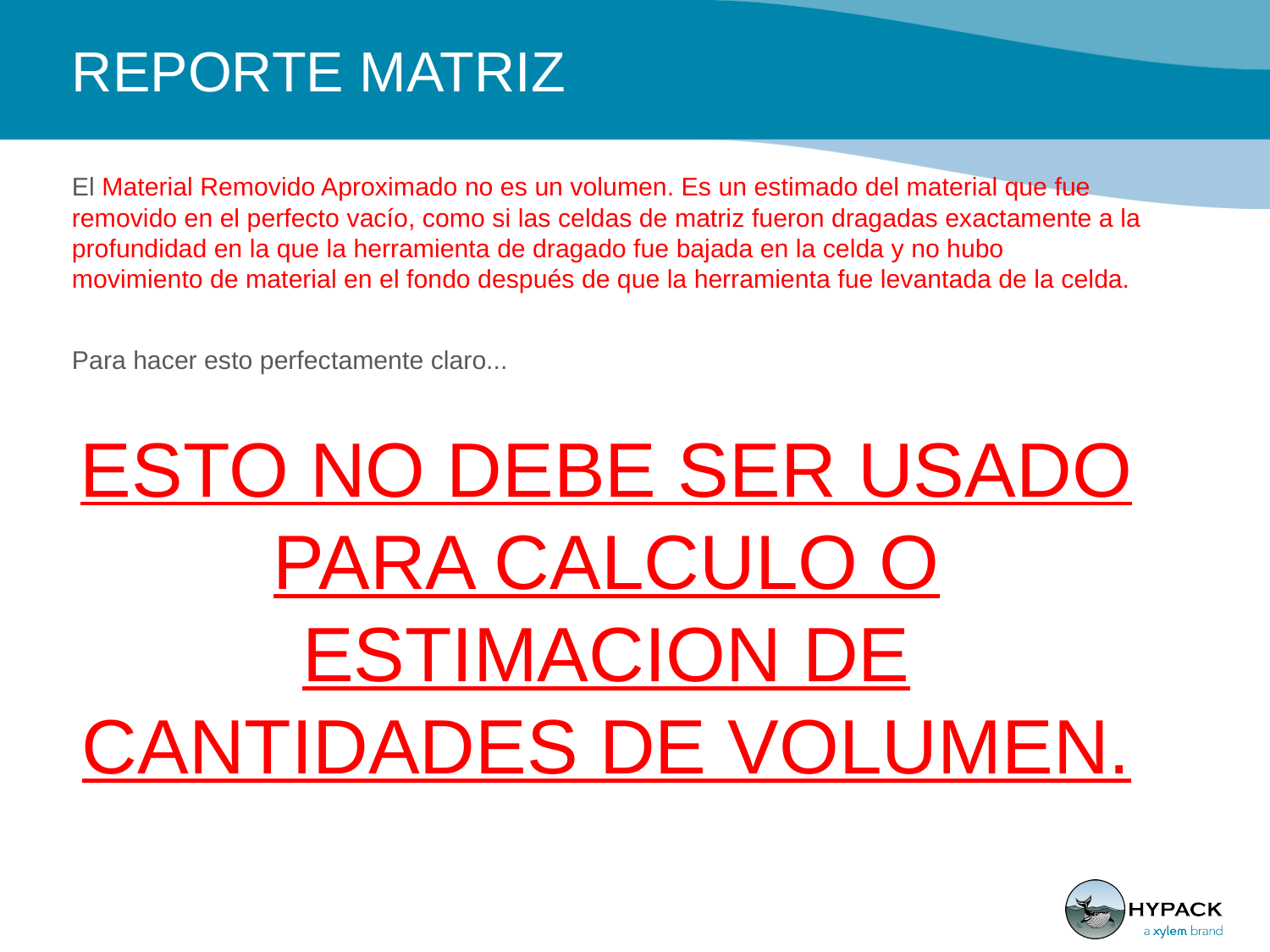

# REPORTE MATRIZ
El Material Removido Aproximado no es un volumen. Es un estimado del material que fue removido en el perfecto vacío, como si las celdas de matriz fueron dragadas exactamente a la profundidad en la que la herramienta de dragado fue bajada en la celda y no hubo movimiento de material en el fondo después de que la herramienta fue levantada de la celda.

Para hacer esto perfectamente claro...

ESTO NO DEBE SER USADO PARA CALCULO O ESTIMACION DE CANTIDADES DE VOLUMEN.